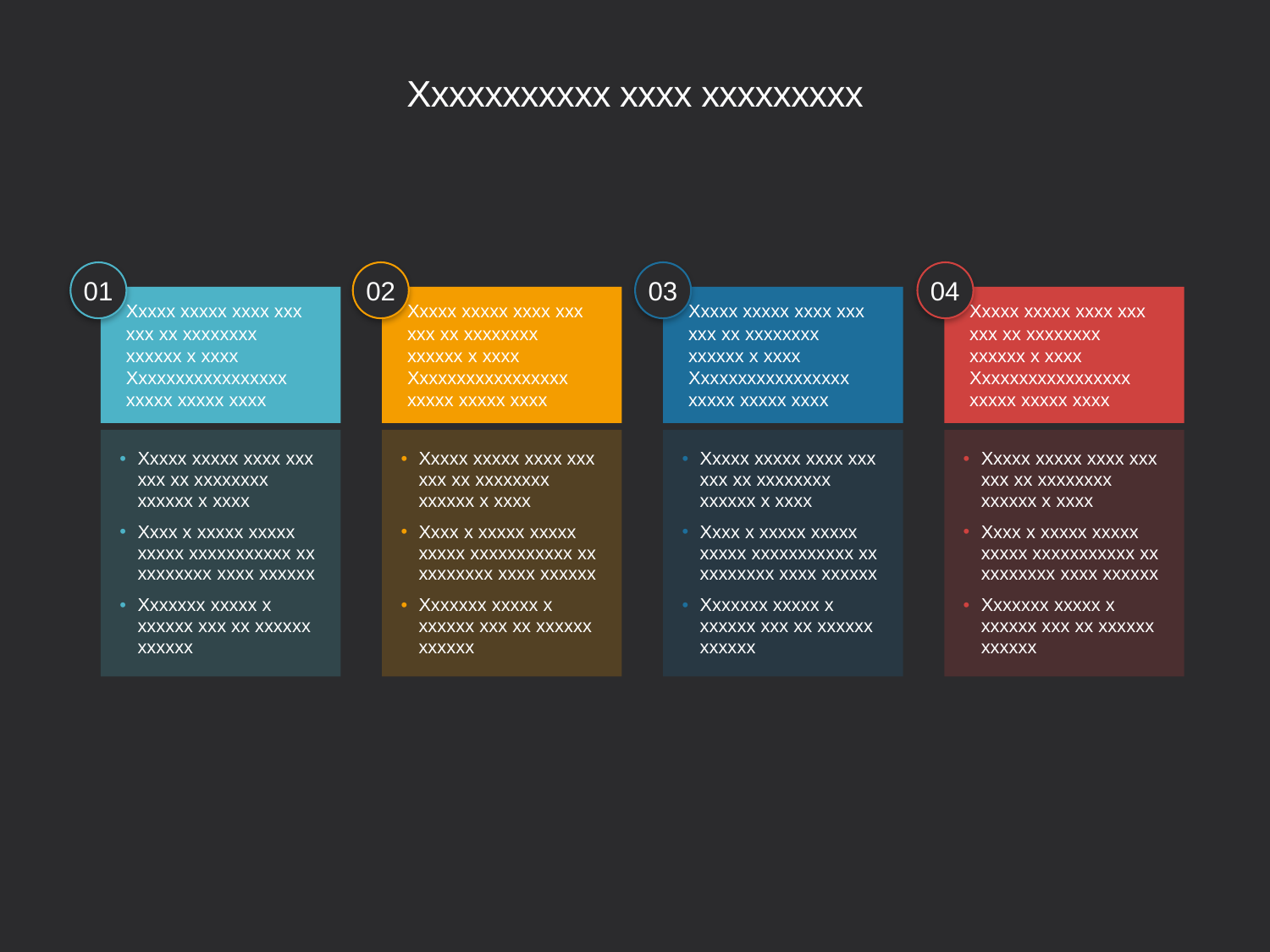

# Xxxxxxxxxxx xxxx xxxxxxxxx
01
02
03
04
Xxxxx xxxxx xxxx xxx xxx xx xxxxxxxx xxxxxx x xxxx Xxxxxxxxxxxxxxxxx xxxxx xxxxx xxxx
Xxxxx xxxxx xxxx xxx xxx xx xxxxxxxx xxxxxx x xxxx Xxxxxxxxxxxxxxxxx xxxxx xxxxx xxxx
Xxxxx xxxxx xxxx xxx xxx xx xxxxxxxx xxxxxx x xxxx Xxxxxxxxxxxxxxxxx xxxxx xxxxx xxxx
Xxxxx xxxxx xxxx xxx xxx xx xxxxxxxx xxxxxx x xxxx Xxxxxxxxxxxxxxxxx xxxxx xxxxx xxxx
Xxxxx xxxxx xxxx xxx xxx xx xxxxxxxx xxxxxx x xxxx
Xxxx x xxxxx xxxxx xxxxx xxxxxxxxxxx xx xxxxxxxx xxxx xxxxxx
Xxxxxxx xxxxx x xxxxxx xxx xx xxxxxx xxxxxx
Xxxxx xxxxx xxxx xxx xxx xx xxxxxxxx xxxxxx x xxxx
Xxxx x xxxxx xxxxx xxxxx xxxxxxxxxxx xx xxxxxxxx xxxx xxxxxx
Xxxxxxx xxxxx x xxxxxx xxx xx xxxxxx xxxxxx
Xxxxx xxxxx xxxx xxx xxx xx xxxxxxxx xxxxxx x xxxx
Xxxx x xxxxx xxxxx xxxxx xxxxxxxxxxx xx xxxxxxxx xxxx xxxxxx
Xxxxxxx xxxxx x xxxxxx xxx xx xxxxxx xxxxxx
Xxxxx xxxxx xxxx xxx xxx xx xxxxxxxx xxxxxx x xxxx
Xxxx x xxxxx xxxxx xxxxx xxxxxxxxxxx xx xxxxxxxx xxxx xxxxxx
Xxxxxxx xxxxx x xxxxxx xxx xx xxxxxx xxxxxx